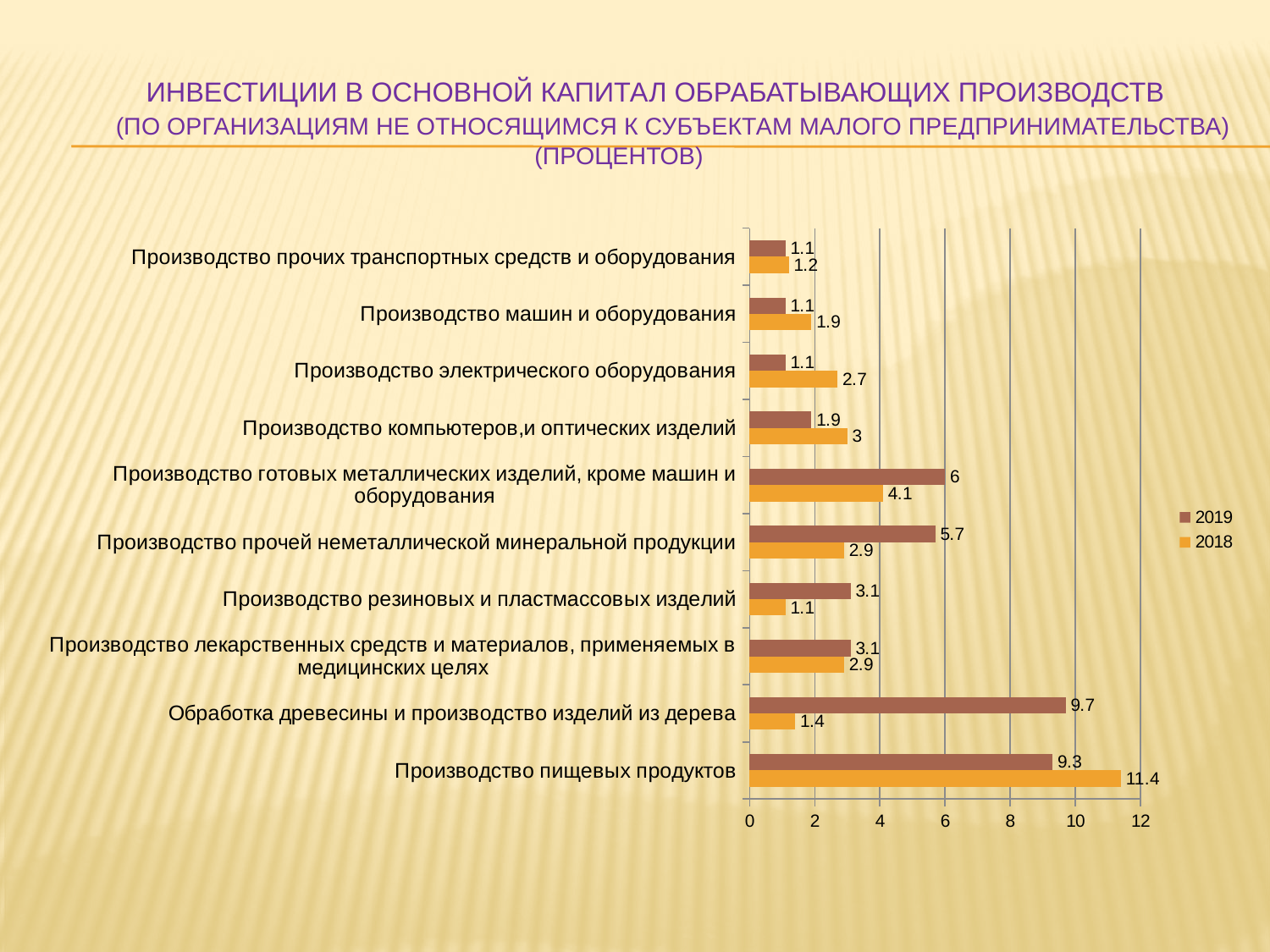

# Инвестиции в основной капитал обрабатывающих производств (по организациям не относящимся к субъектам малого предпринимательства) (процентов)

### Chart

| Category | 2018 | 2019 |
|---|---|---|
| Производство пищевых продуктов | 11.4 | 9.3 |
| Обработка древесины и производство изделий из дерева | 1.4 | 9.7 |
| Производство лекарственных средств и материалов, применяемых в медицинских целях | 2.9 | 3.1 |
| Производство резиновых и пластмассовых изделий | 1.1 | 3.1 |
| Производство прочей неметаллической минеральной продукции | 2.9 | 5.7 |
| Производство готовых металлических изделий, кроме машин и оборудования | 4.1 | 6.0 |
| Производство компьютеров,и оптических изделий | 3.0 | 1.9 |
| Производство электрического оборудования | 2.7 | 1.1 |
| Производство машин и оборудования | 1.9 | 1.1 |
| Производство прочих транспортных средств и оборудования | 1.2 | 1.1 |